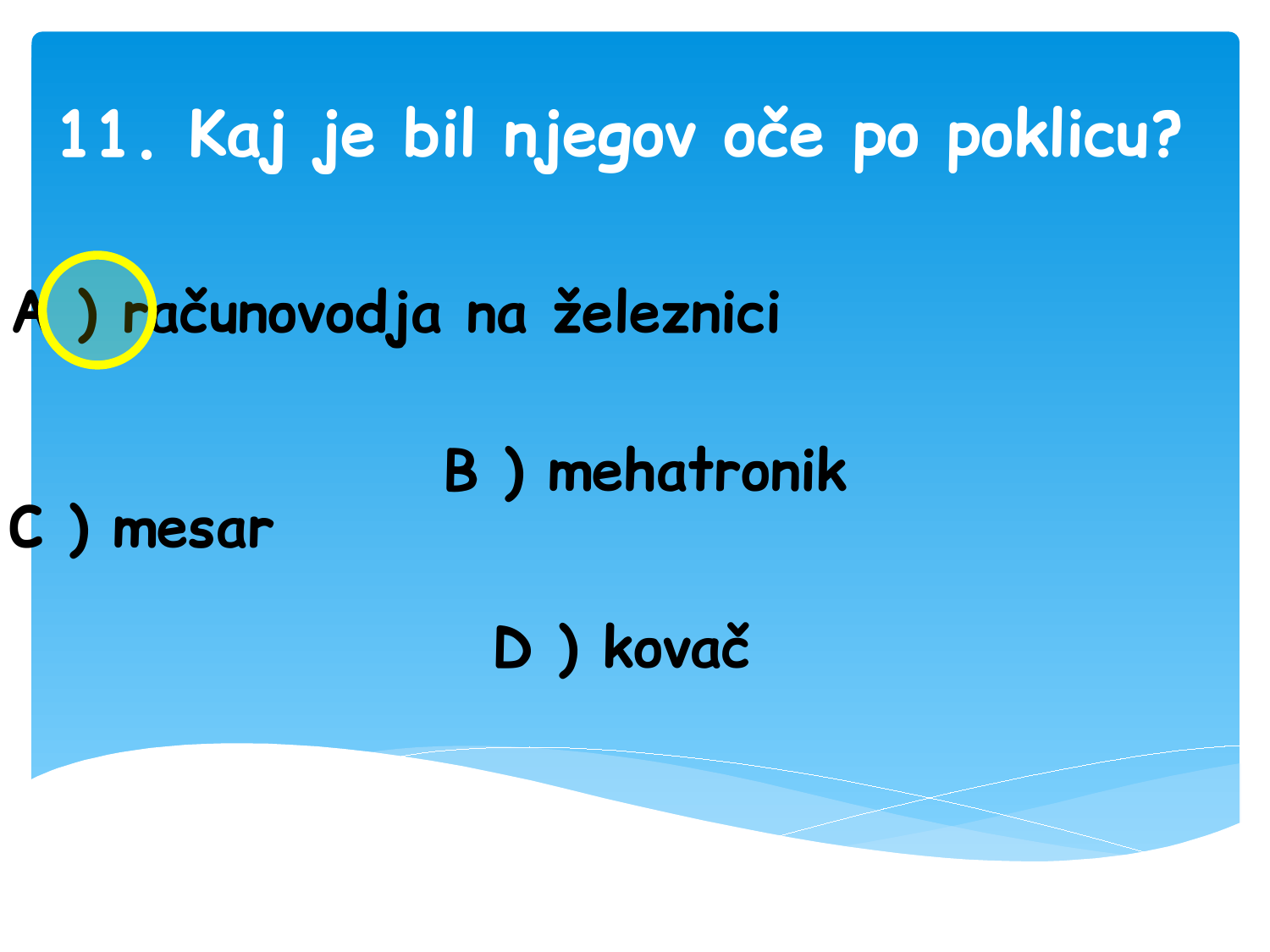

11. Kaj je bil njegov oče po poklicu?

A ) računovodja na železnici
B ) mehatronik
C ) mesar
D ) kovač